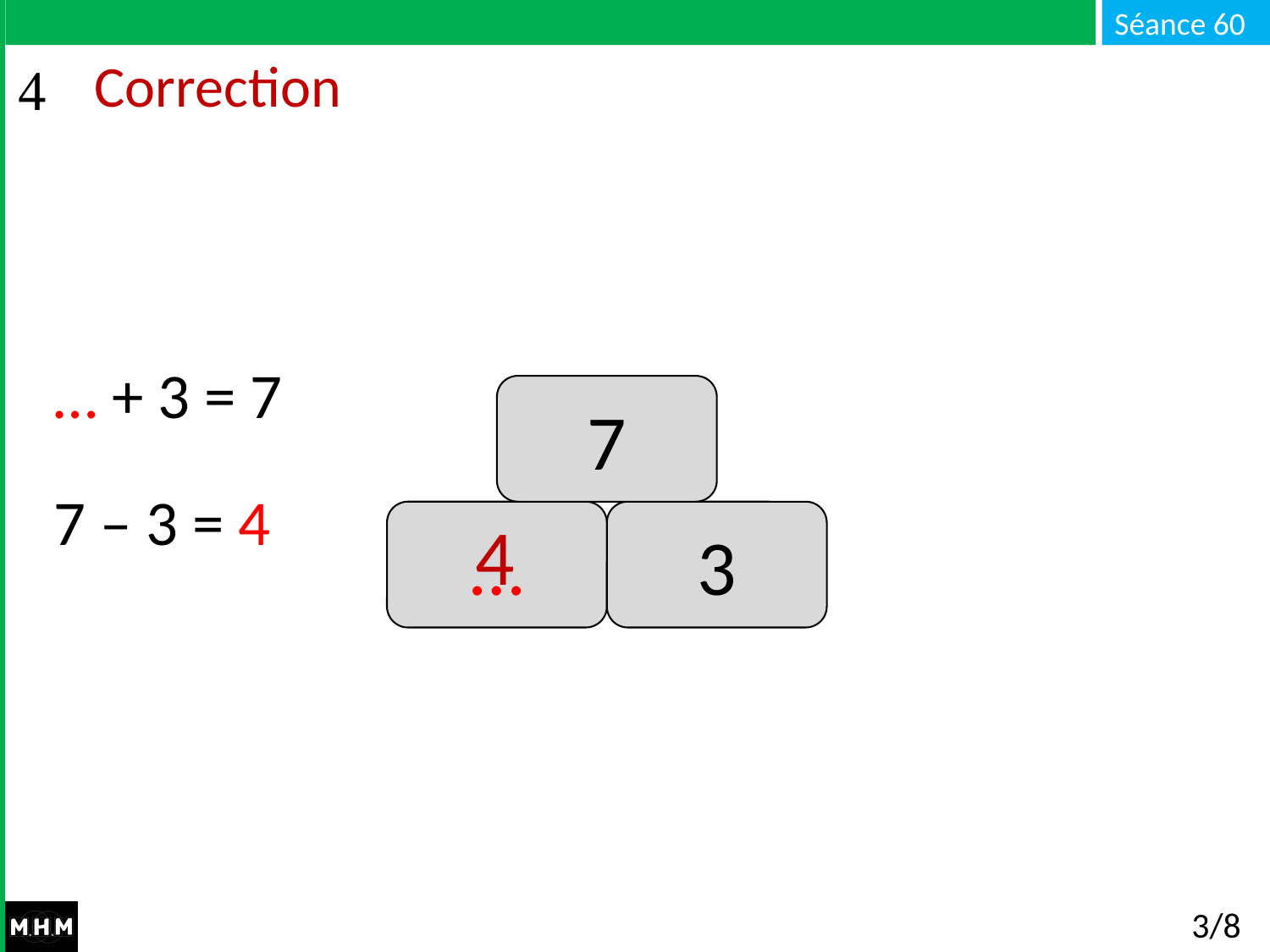

# Correction
… + 3 = 7
7
7 – 3 = 4
4
3
…
3/8